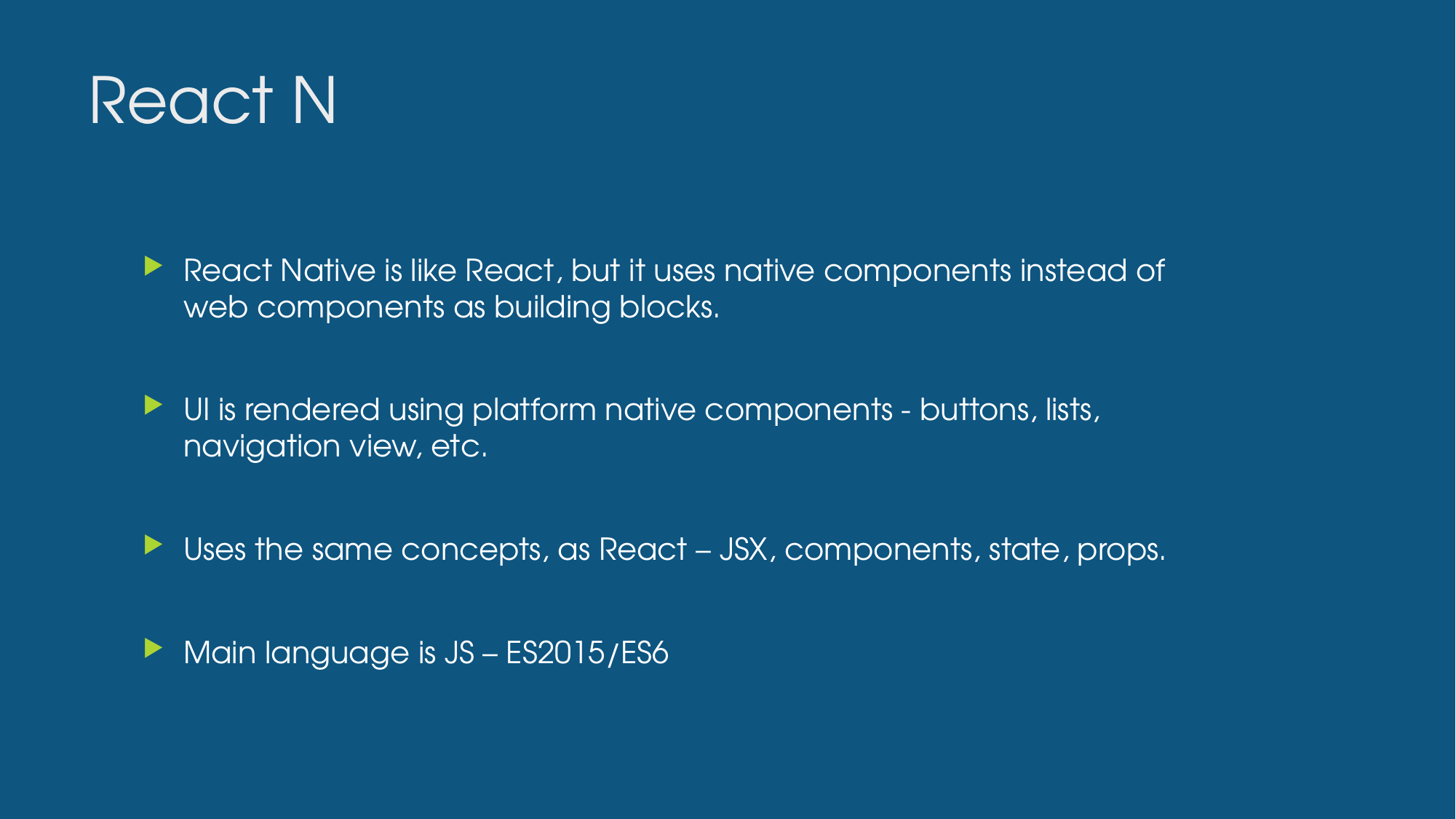

4
# React N
React Native is like React, but it uses native components instead of web components as building blocks.

UI is rendered using platform native components - buttons, lists, navigation view, etc.

Uses the same concepts, as React – JSX, components, state, props.

Main language is JS – ES2015/ES6